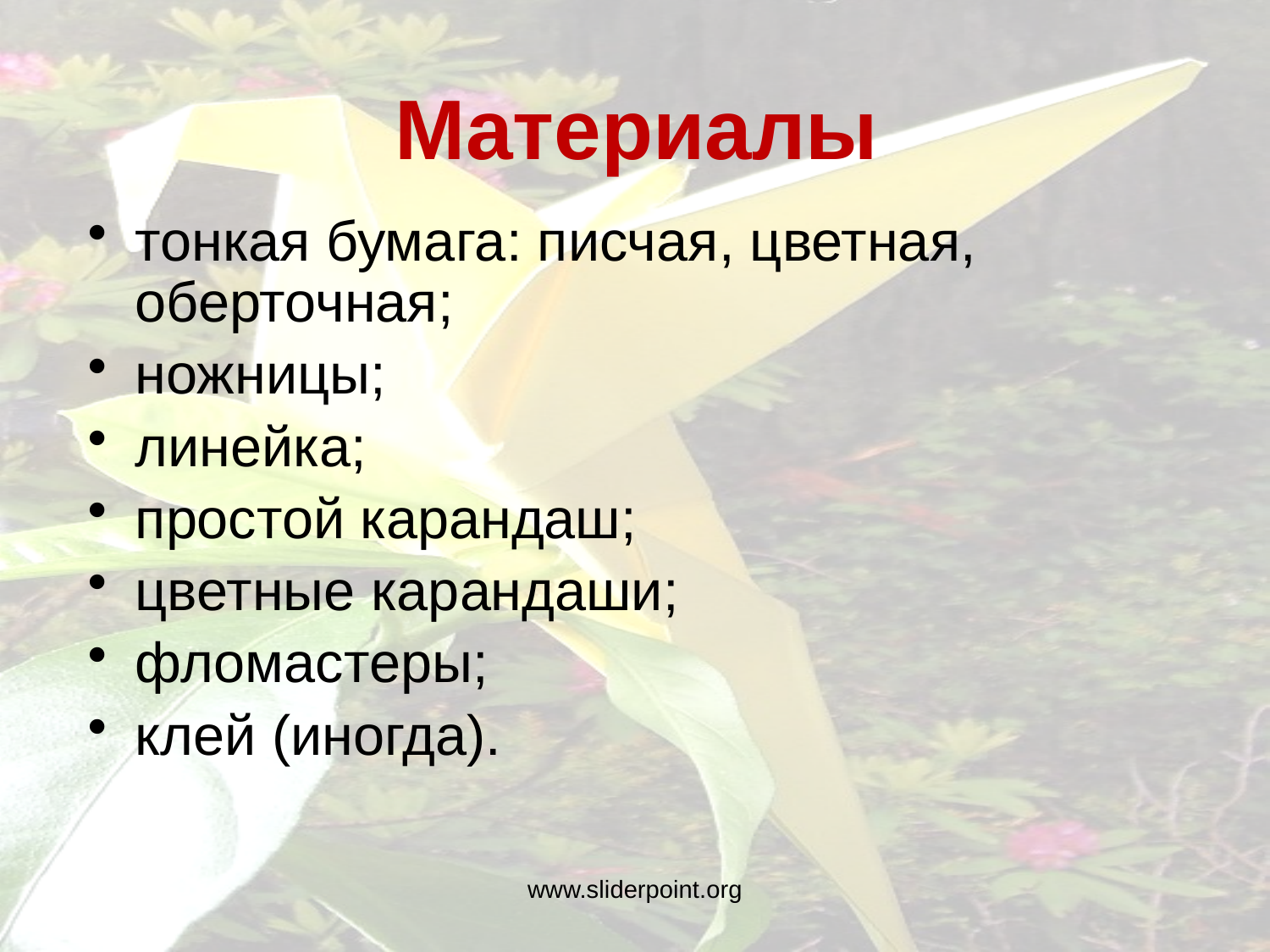

# Материалы
тонкая бумага: писчая, цветная, оберточная;
ножницы;
линейка;
простой карандаш;
цветные карандаши;
фломастеры;
клей (иногда).
www.sliderpoint.org